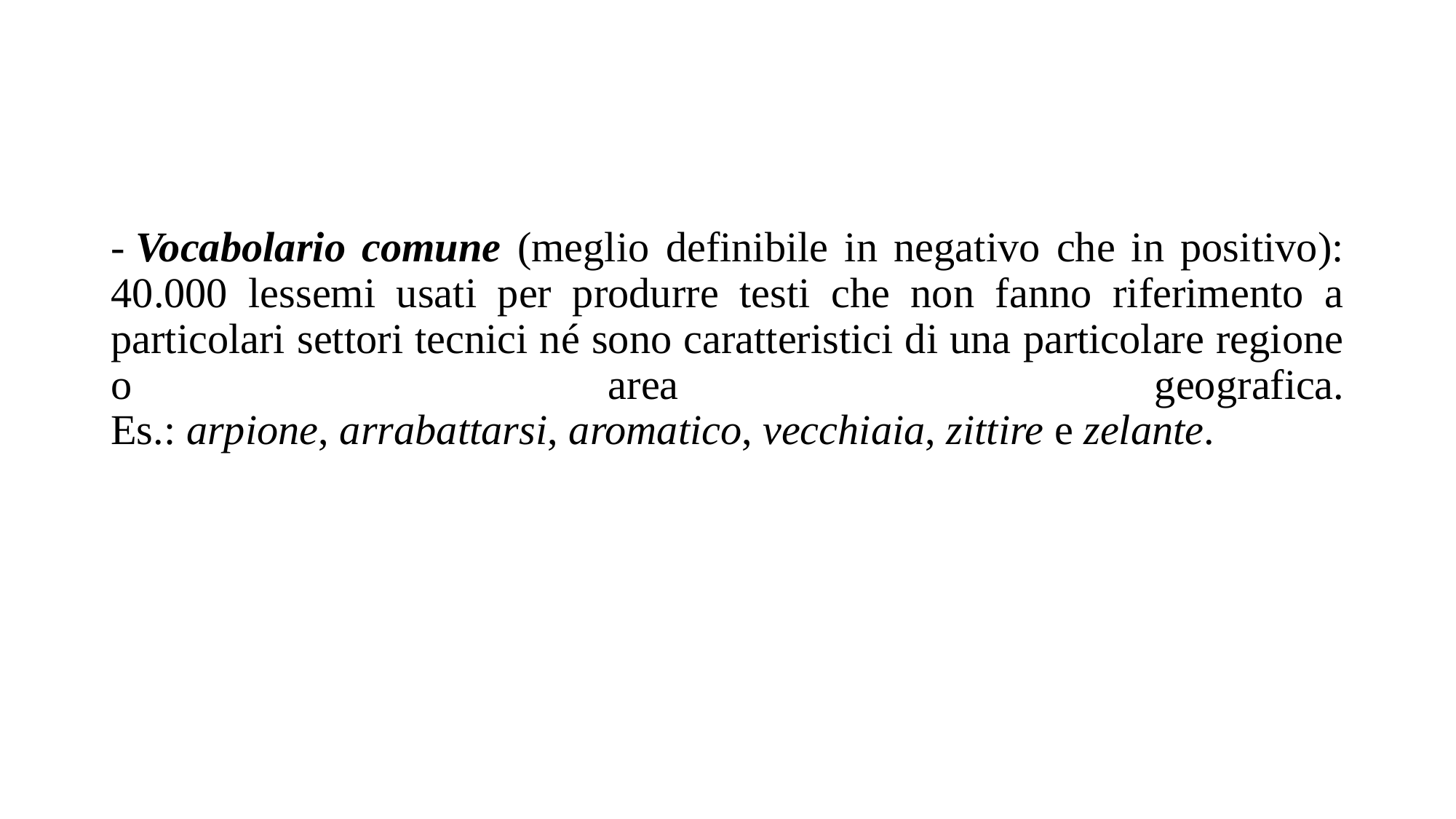

#
- Vocabolario comune (meglio definibile in negativo che in positivo): 40.000 lessemi usati per produrre testi che non fanno riferimento a particolari settori tecnici né sono caratteristici di una particolare regione o area geografica. Es.: arpione, arrabattarsi, aromatico, vecchiaia, zittire e zelante.